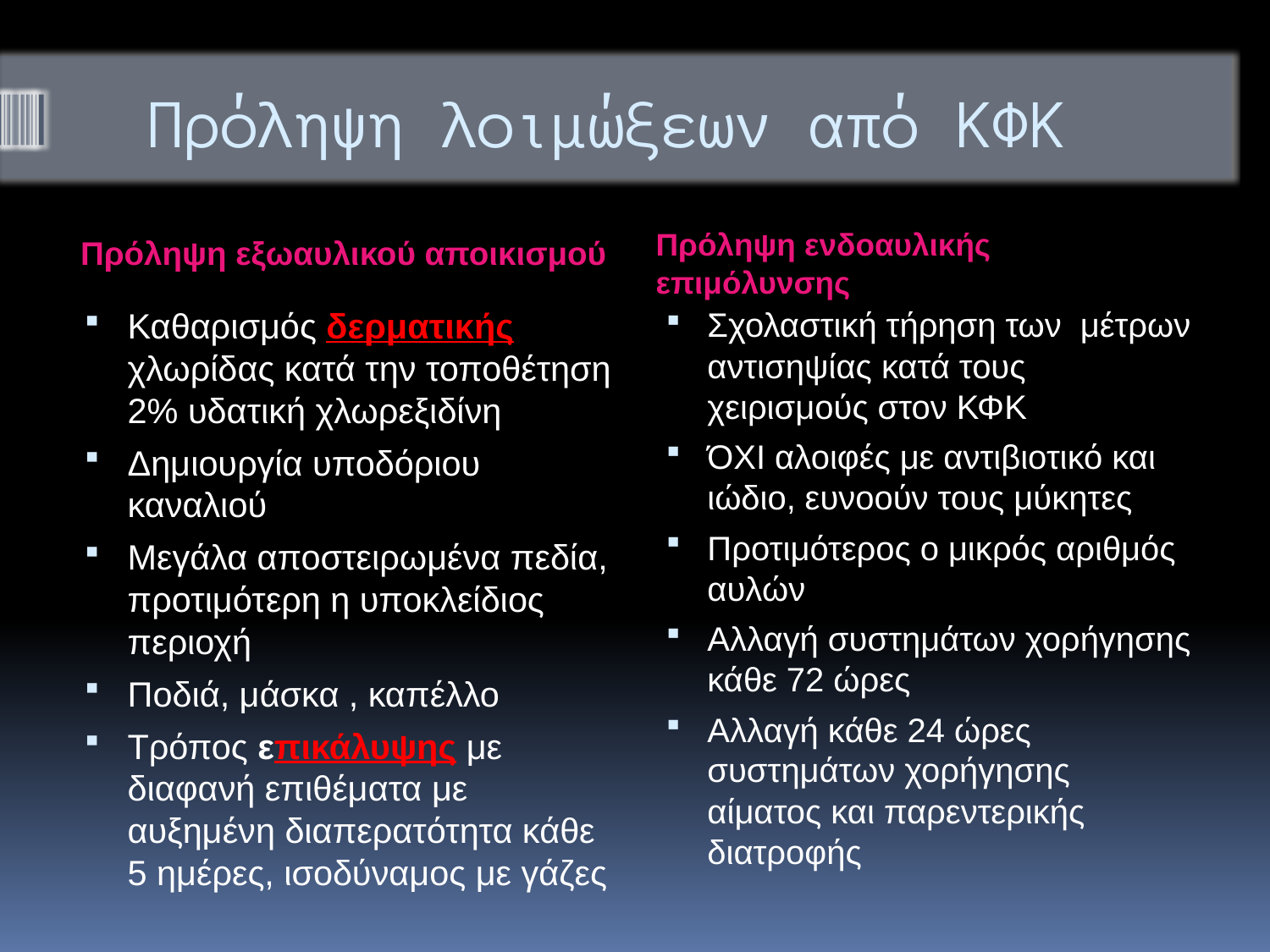

# Πρόληψη λοιμώξεων από ΚΦΚ
Πρόληψη εξωαυλικού αποικισμού
Πρόληψη ενδοαυλικής επιμόλυνσης
Καθαρισμός δερματικής χλωρίδας κατά την τοποθέτηση 2% υδατική χλωρεξιδίνη
Δημιουργία υποδόριου καναλιού
Μεγάλα αποστειρωμένα πεδία, προτιμότερη η υποκλείδιος περιοχή
Ποδιά, μάσκα , καπέλλο
Τρόπος επικάλυψης με διαφανή επιθέματα με αυξημένη διαπερατότητα κάθε 5 ημέρες, ισοδύναμος με γάζες
Σχολαστική τήρηση των  μέτρων αντισηψίας κατά τους χειρισμούς στον ΚΦΚ
ΌΧΙ αλοιφές με αντιβιοτικό και ιώδιο, ευνοούν τους μύκητες
Προτιμότερος ο μικρός αριθμός αυλών
Αλλαγή συστημάτων χορήγησης κάθε 72 ώρες
Αλλαγή κάθε 24 ώρες συστημάτων χορήγησης αίματος και παρεντερικής διατροφής